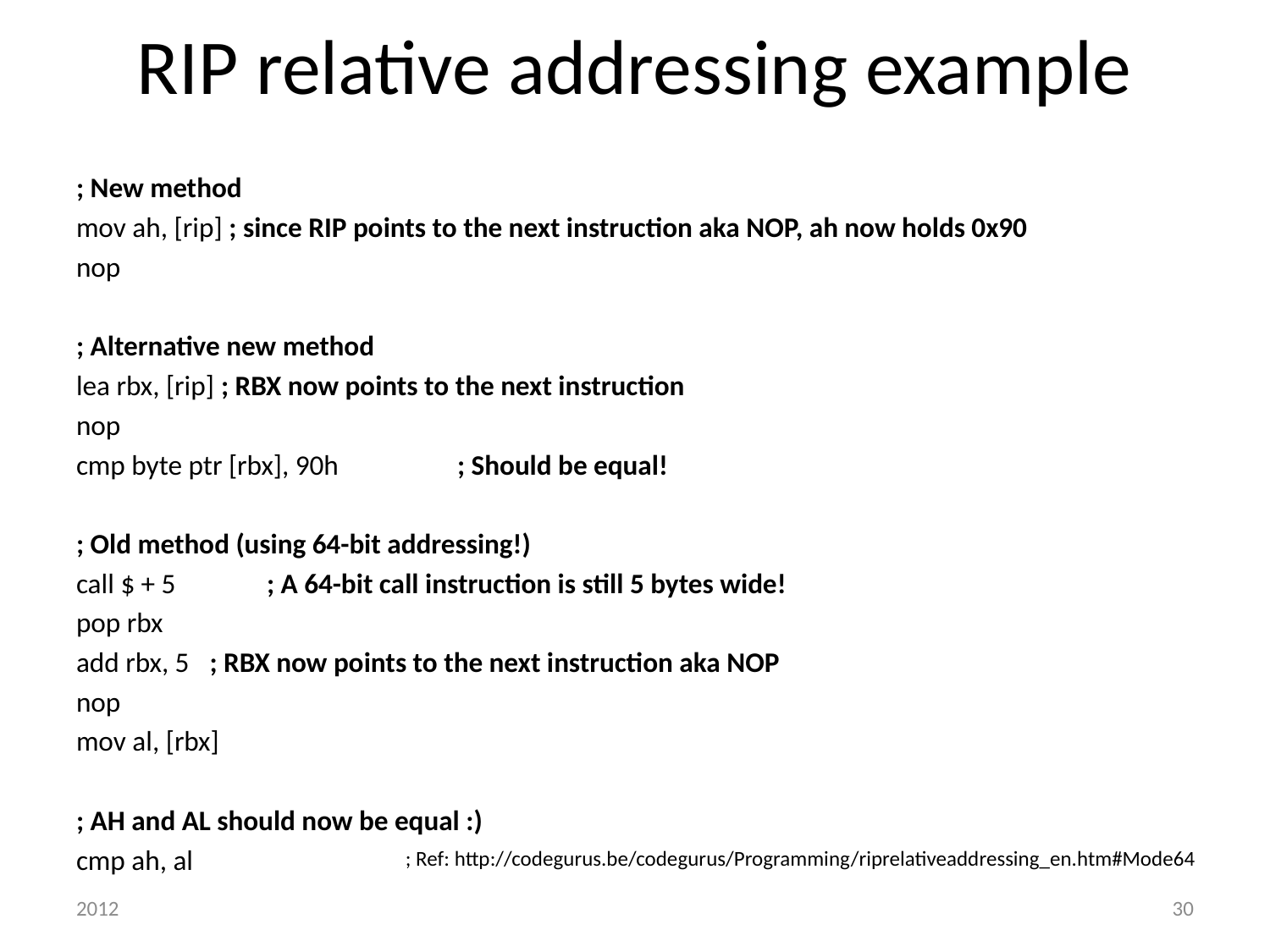

# RIP relative addressing example
; New method
mov ah, [rip] ; since RIP points to the next instruction aka NOP, ah now holds 0x90
nop

; Alternative new method
lea rbx, [rip] ; RBX now points to the next instruction
nop
cmp byte ptr [rbx], 90h 		; Should be equal!

; Old method (using 64-bit addressing!)
call $ + 5 		; A 64-bit call instruction is still 5 bytes wide!
pop rbx
add rbx, 5 	 ; RBX now points to the next instruction aka NOP
nop
mov al, [rbx]

; AH and AL should now be equal :)
cmp ah, al
; Ref: http://codegurus.be/codegurus/Programming/riprelativeaddressing_en.htm#Mode64
2012

30